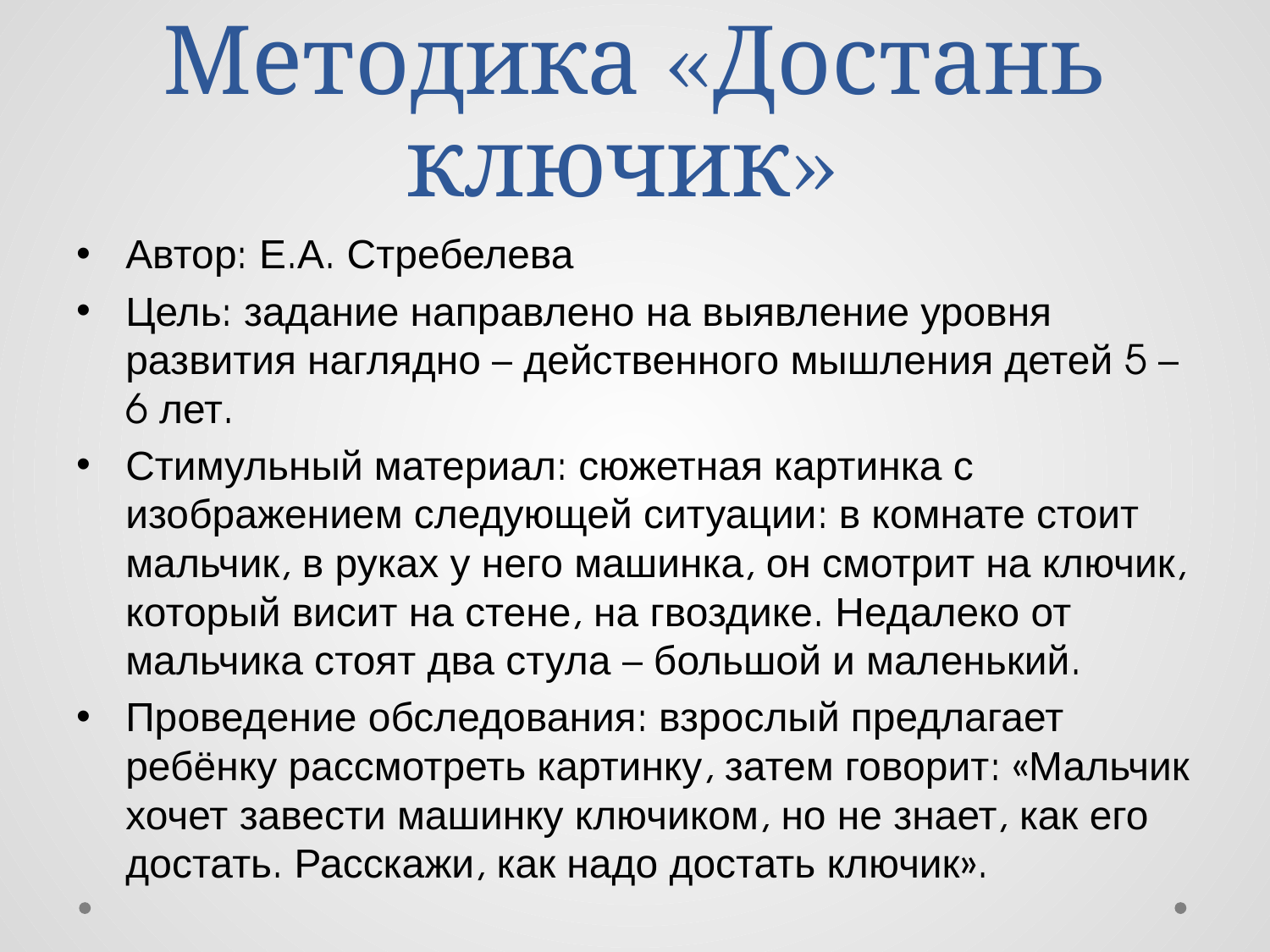

# Методика «Достань ключик»
Автор: Е.А. Стребелева
Цель: задание направлено на выявление уровня развития наглядно – действенного мышления детей 5 – 6 лет.
Стимульный материал: сюжетная картинка с изображением следующей ситуации: в комнате стоит мальчик, в руках у него машинка, он смотрит на ключик, который висит на стене, на гвоздике. Недалеко от мальчика стоят два стула – большой и маленький.
Проведение обследования: взрослый предлагает ребёнку рассмотреть картинку, затем говорит: «Мальчик хочет завести машинку ключиком, но не знает, как его достать. Расскажи, как надо достать ключик».